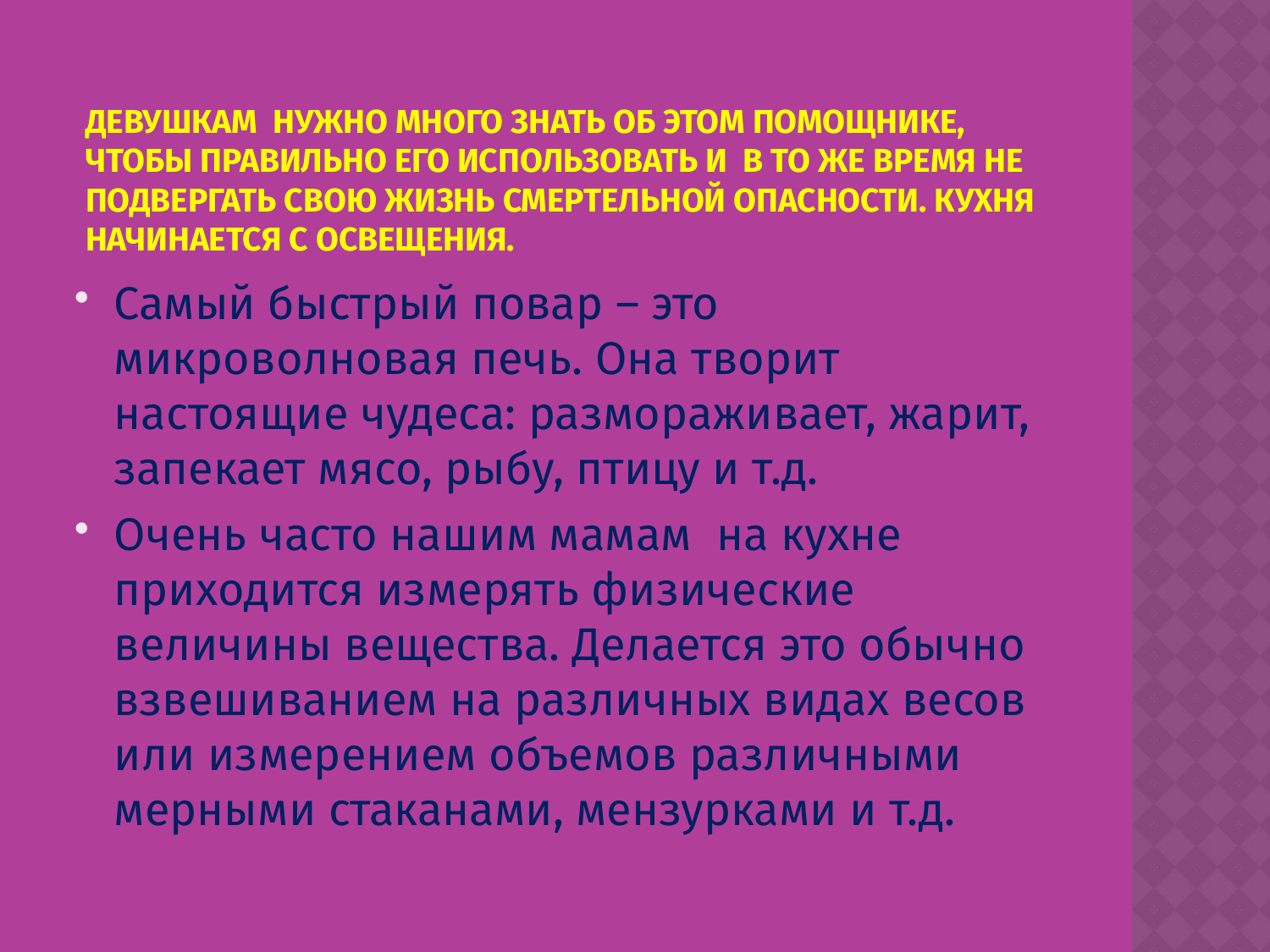

# Девушкам  нужно много знать об этом помощнике, чтобы правильно его использовать и  в то же время не подвергать свою жизнь смертельной опасности. Кухня начинается с освещения.
Самый быстрый повар – это микроволновая печь. Она творит настоящие чудеса: размораживает, жарит, запекает мясо, рыбу, птицу и т.д.
Очень часто нашим мамам  на кухне приходится измерять физические величины вещества. Делается это обычно взвешиванием на различных видах весов или измерением объемов различными мерными стаканами, мензурками и т.д.